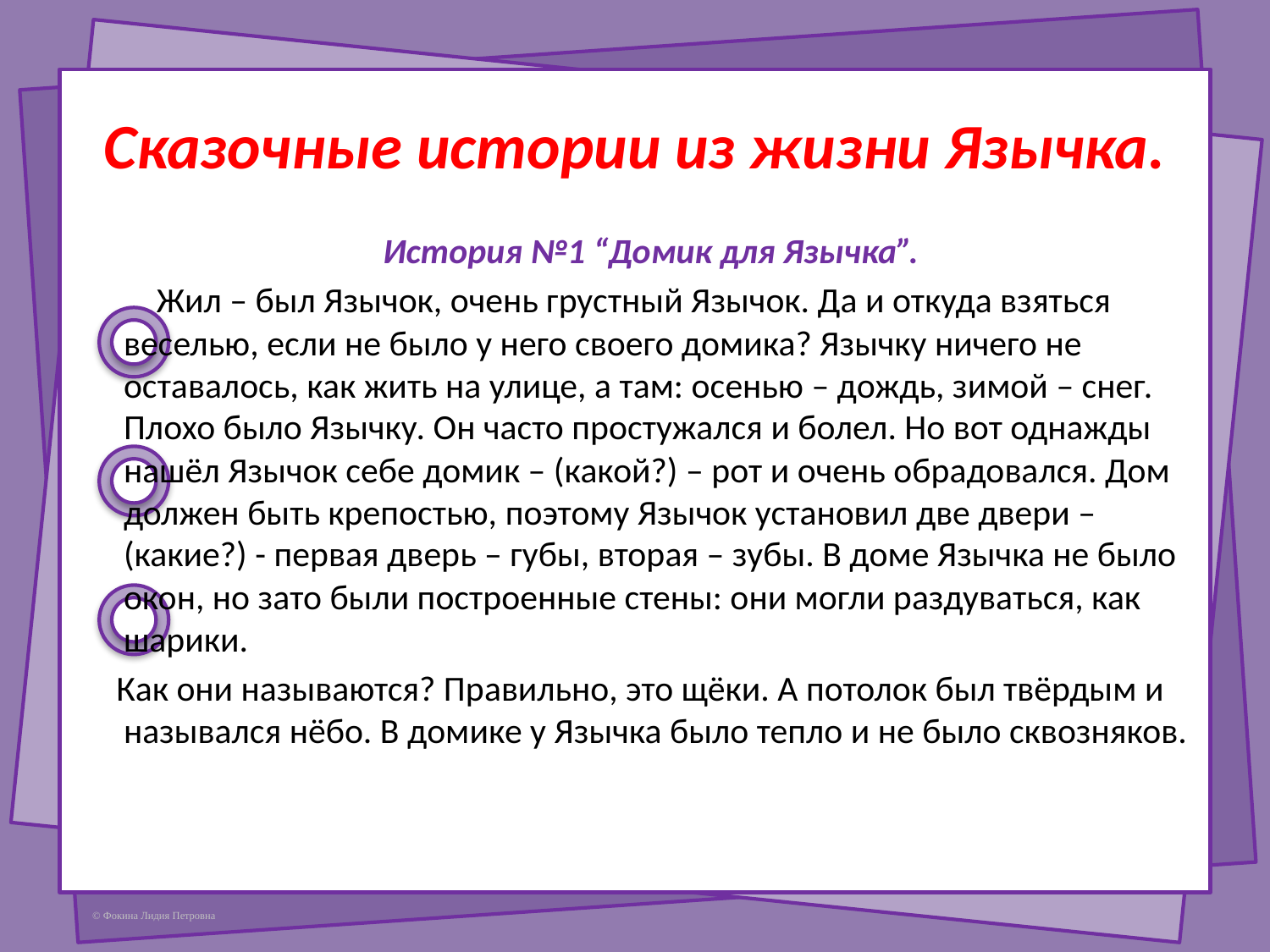

# Сказочные истории из жизни Язычка.
    История №1 “Домик для Язычка”.
          Жил – был Язычок, очень грустный Язычок. Да и откуда взяться веселью, если не было у него своего домика? Язычку ничего не оставалось, как жить на улице, а там: осенью – дождь, зимой – снег. Плохо было Язычку. Он часто простужался и болел. Но вот однажды нашёл Язычок себе домик – (какой?) – рот и очень обрадовался. Дом должен быть крепостью, поэтому Язычок установил две двери – (какие?) - первая дверь – губы, вторая – зубы. В доме Язычка не было окон, но зато были построенные стены: они могли раздуваться, как шарики.
     Как они называются? Правильно, это щёки. А потолок был твёрдым и назывался нёбо. В домике у Язычка было тепло и не было сквозняков.